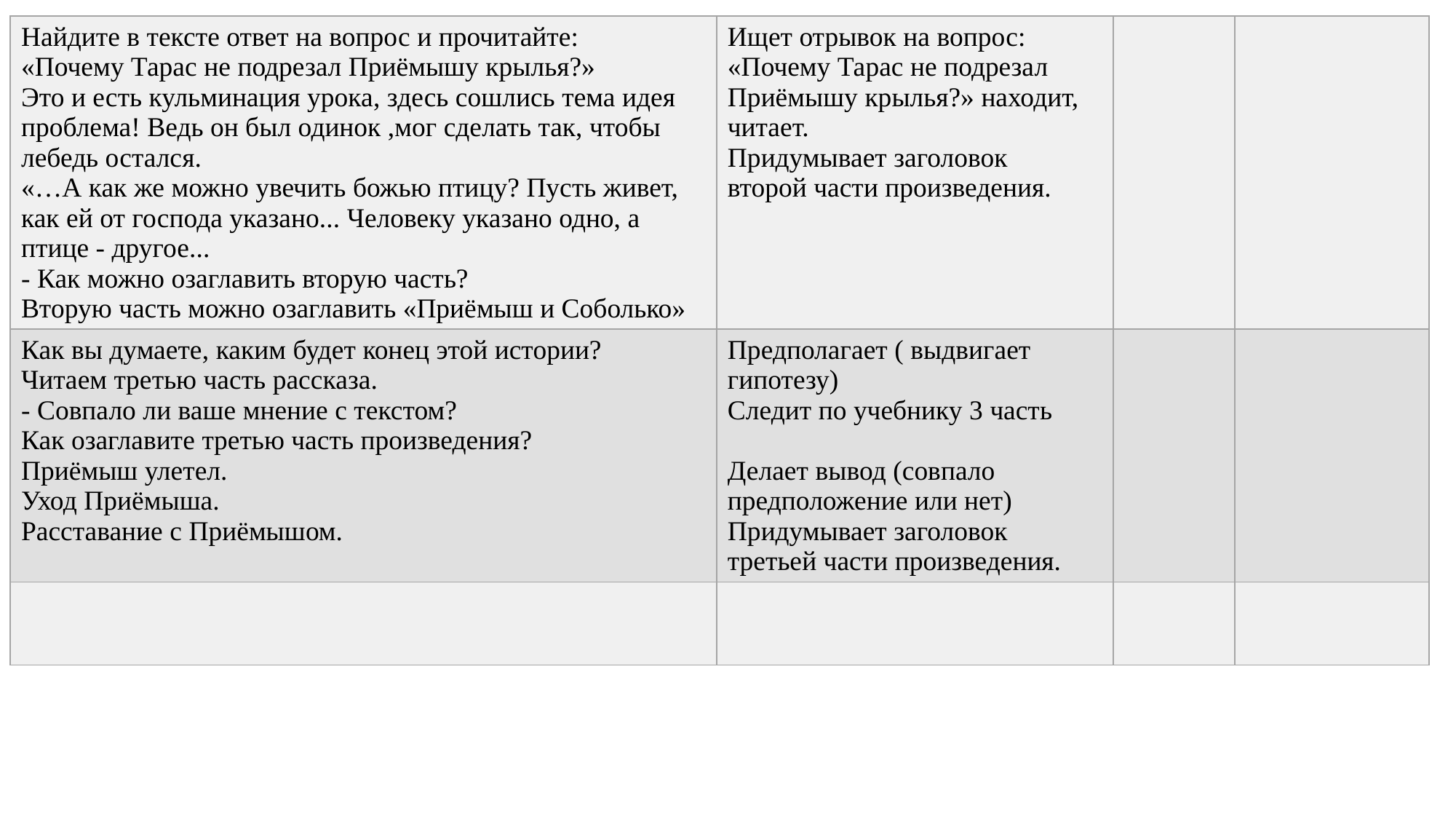

| Найдите в тексте ответ на вопрос и прочитайте: «Почему Тарас не подрезал Приёмышу крылья?» Это и есть кульминация урока, здесь сошлись тема идея проблема! Ведь он был одинок ,мог сделать так, чтобы лебедь остался. «…А как же можно увечить божью птицу? Пусть живет, как ей от господа указано... Человеку указано одно, а птице - другое... - Как можно озаглавить вторую часть? Вторую часть можно озаглавить «Приёмыш и Соболько» | Ищет отрывок на вопрос: «Почему Тарас не подрезал Приёмышу крылья?» находит, читает. Придумывает заголовок второй части произведения. |  |  |
| --- | --- | --- | --- |
| Как вы думаете, каким будет конец этой истории? Читаем третью часть рассказа. - Совпало ли ваше мнение с текстом? Как озаглавите третью часть произведения? Приёмыш улетел. Уход Приёмыша. Расставание с Приёмышом. | Предполагает ( выдвигает гипотезу) Следит по учебнику 3 часть   Делает вывод (совпало предположение или нет) Придумывает заголовок третьей части произведения. |  |  |
|  |  |  |  |